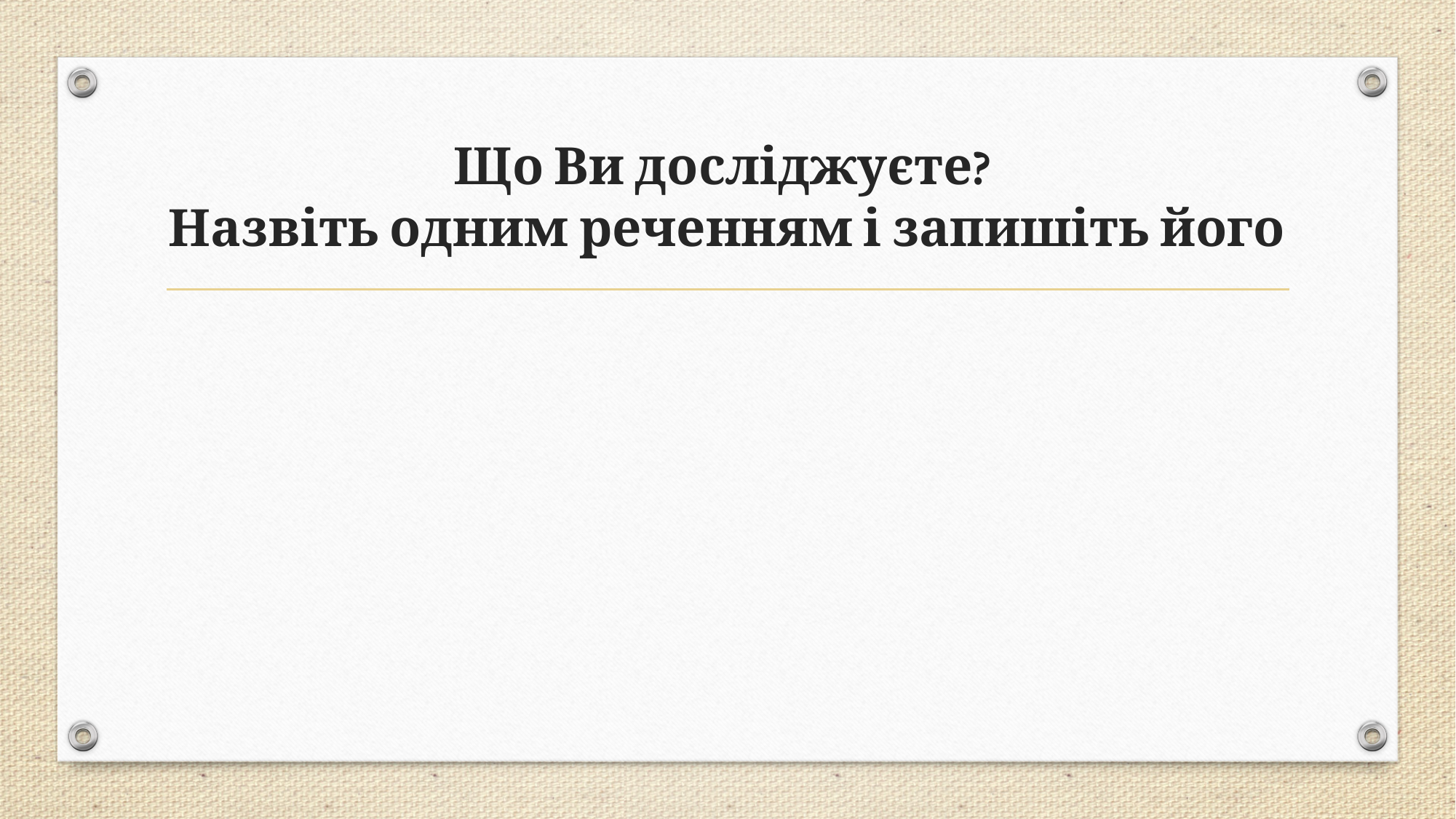

# Що Ви досліджуєте? Назвіть одним реченням і запишіть його